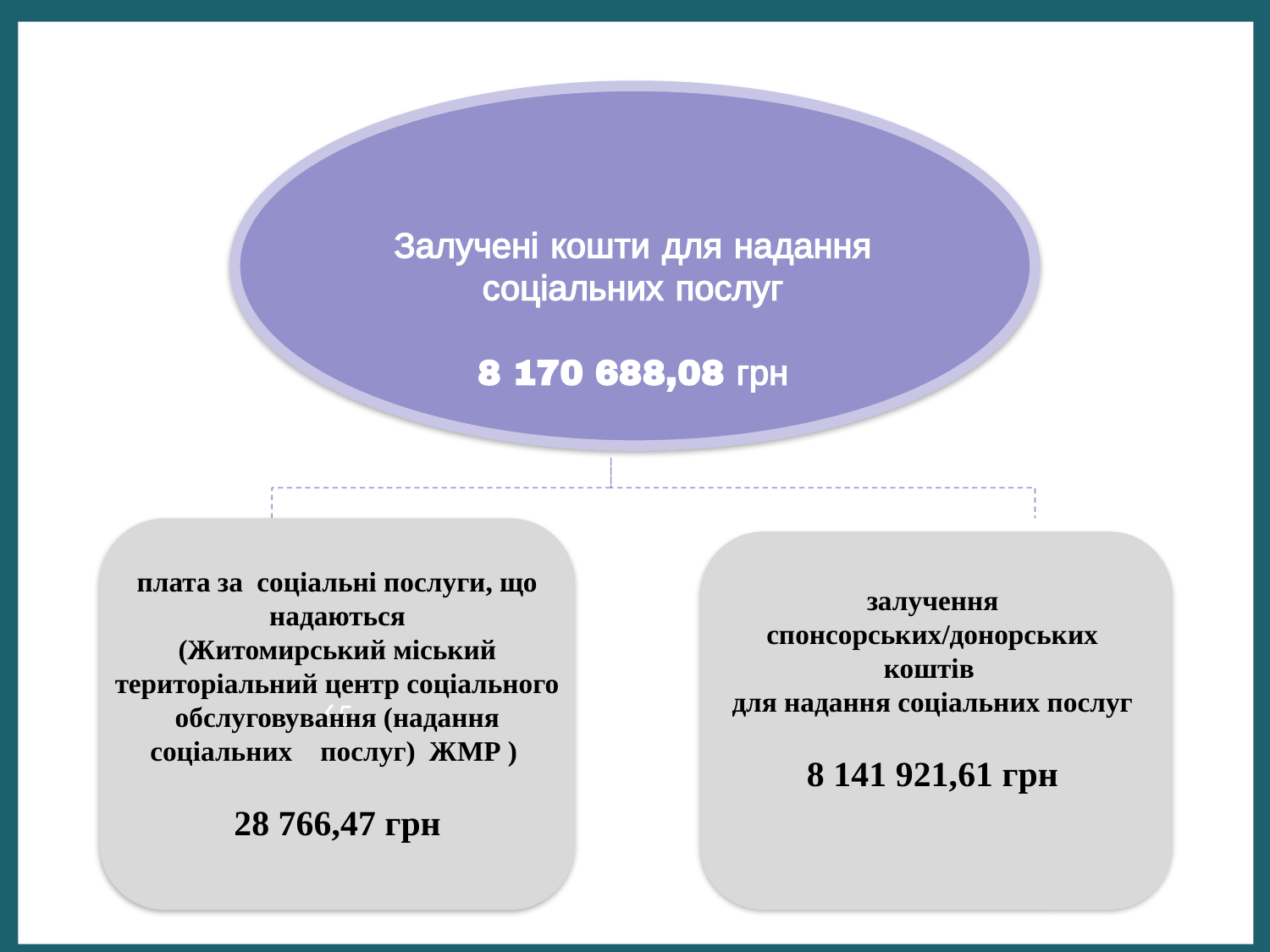

Залучені кошти для надання соціальних послуг

8 170 688,08 грн
65

плата за  соціальні послуги, що надаються
(Житомирський міський територіальний центр соціального обслуговування (надання соціальних    послуг)  ЖМР )

28 766,47 грн
залучення спонсорських/донорських коштів
для надання соціальних послуг

8 141 921,61 грн